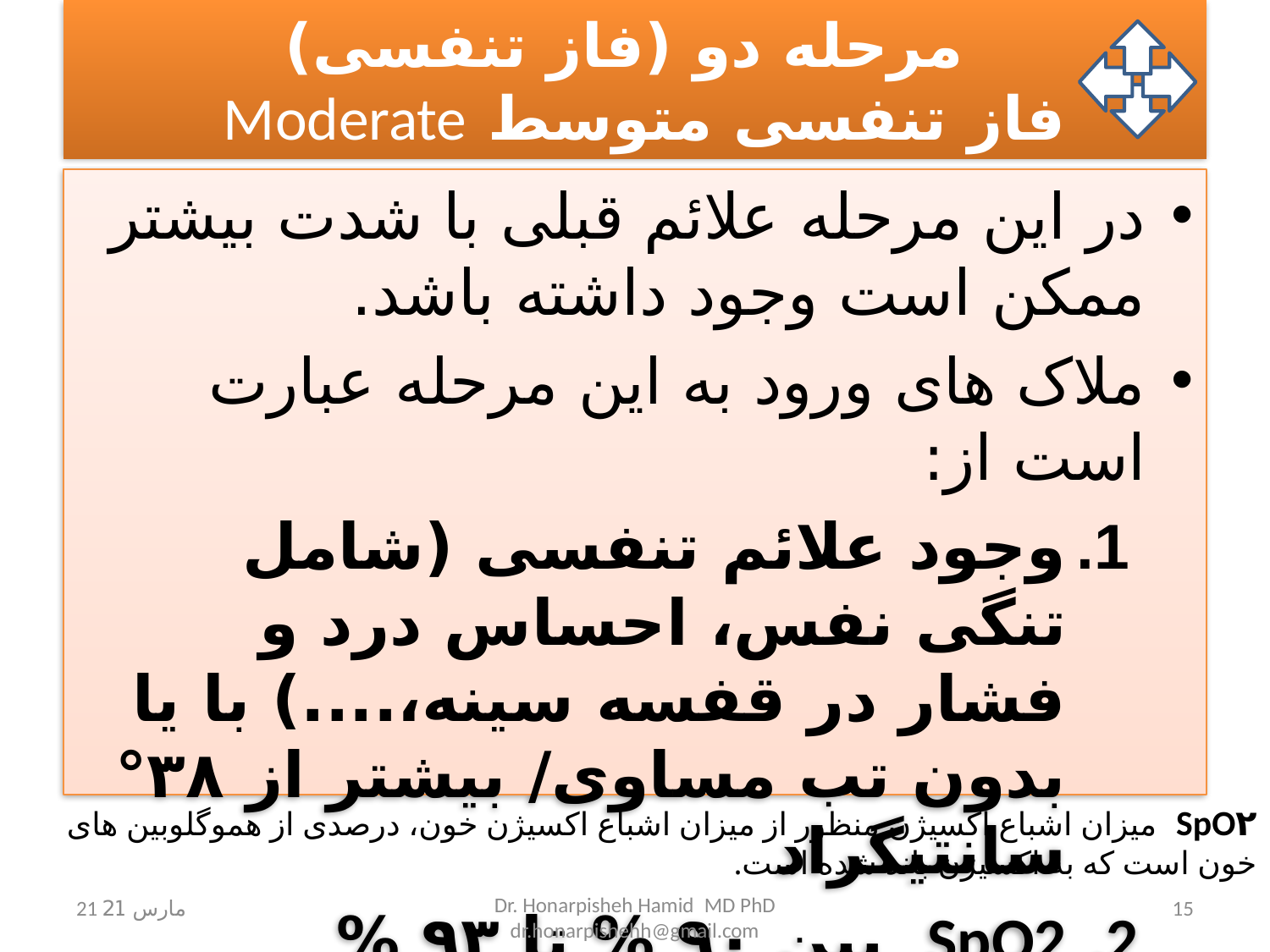

# مرحله دو (فاز تنفسی) فاز تنفسی متوسط Moderate

در این مرحله علائم قبلی با شدت بیشتر ممکن است وجود داشته باشد.
ملاک های ورود به این مرحله عبارت است از:
وجود علائم تنفسی (شامل تنگی نفس، احساس درد و فشار در قفسه سینه،....) با یا بدون تب مساوی/ بیشتر از ۳۸° سانتیگراد
SpO2  بین ۹۰ % تا ۹۳ %
SpO۲  میزان اشباع اکسیژن منظور از میزان اشباع اکسیژن خون، درصدی از هموگلوبین های خون است که به اکسیژن باند شده است.
21 مارس 21
Dr. Honarpisheh Hamid  MD PhD dr.honarpishehh@gmail.com
15